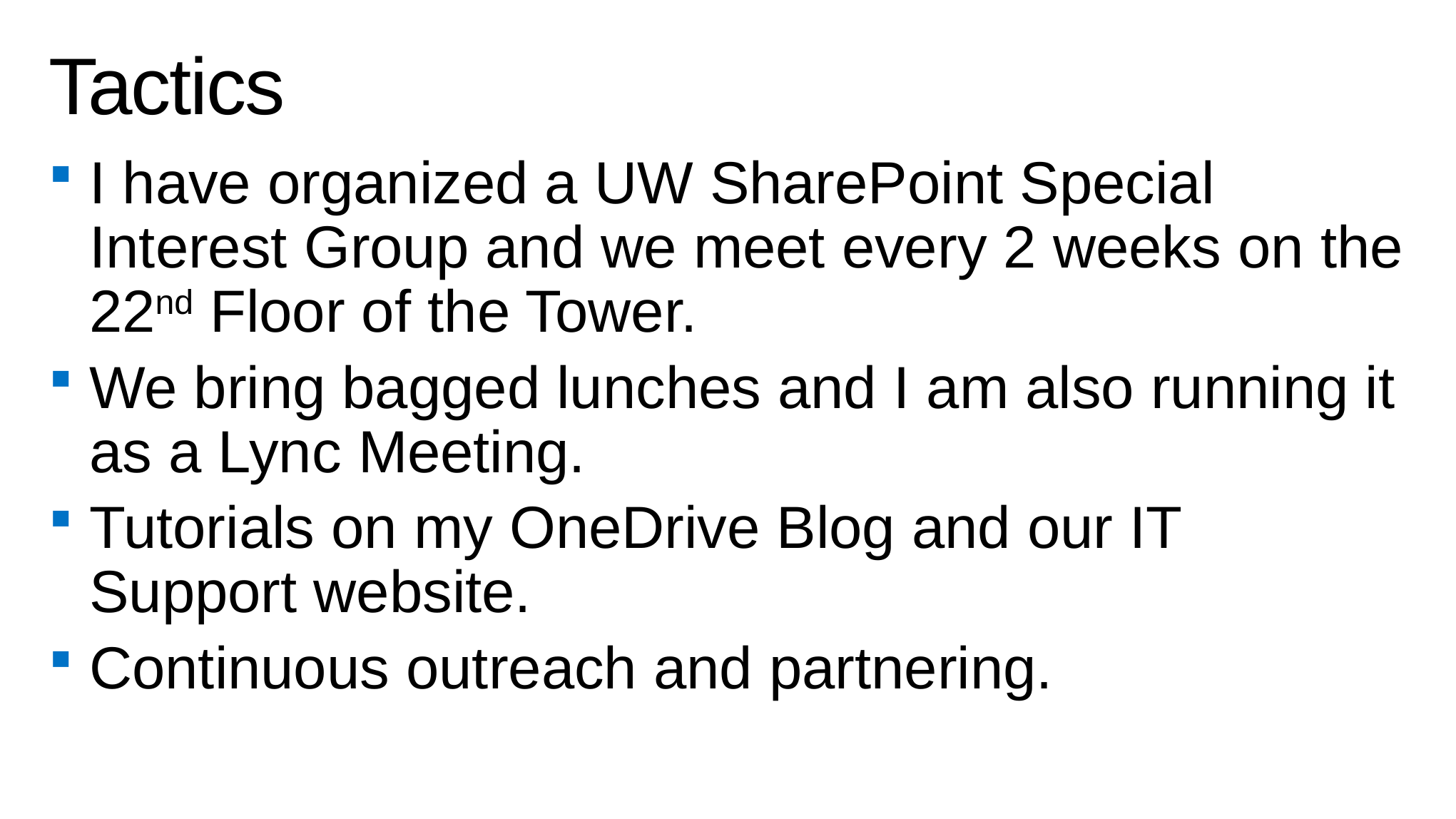

# Tactics
I have organized a UW SharePoint Special Interest Group and we meet every 2 weeks on the 22nd Floor of the Tower.
We bring bagged lunches and I am also running it as a Lync Meeting.
Tutorials on my OneDrive Blog and our IT Support website.
Continuous outreach and partnering.